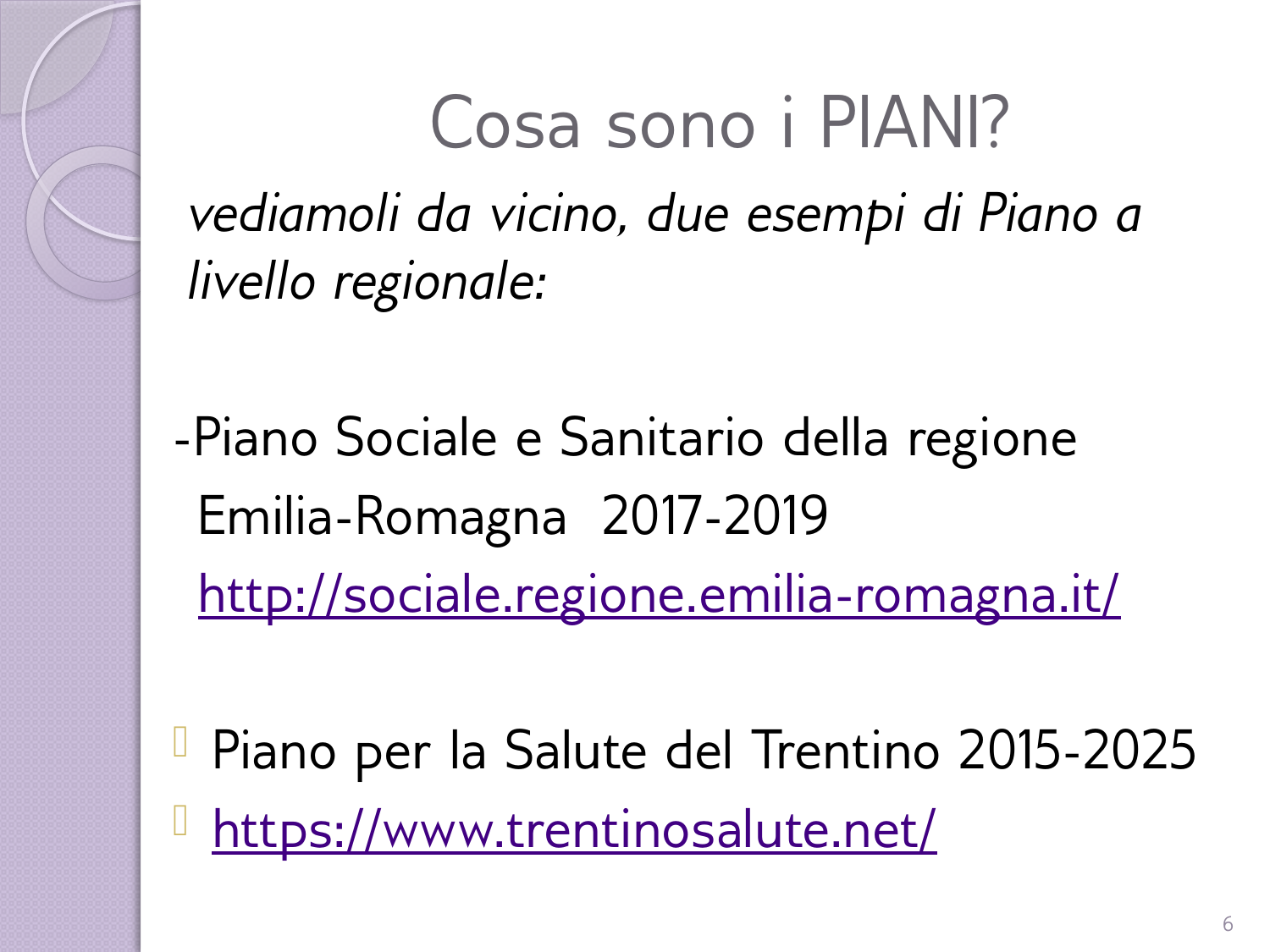

# Cosa sono i PIANI?
vediamoli da vicino, due esempi di Piano a livello regionale:

-Piano Sociale e Sanitario della regione
Emilia-Romagna  2017-2019
http://sociale.regione.emilia-romagna.it/

Piano per la Salute del Trentino 2015-2025
https://www.trentinosalute.net/

6